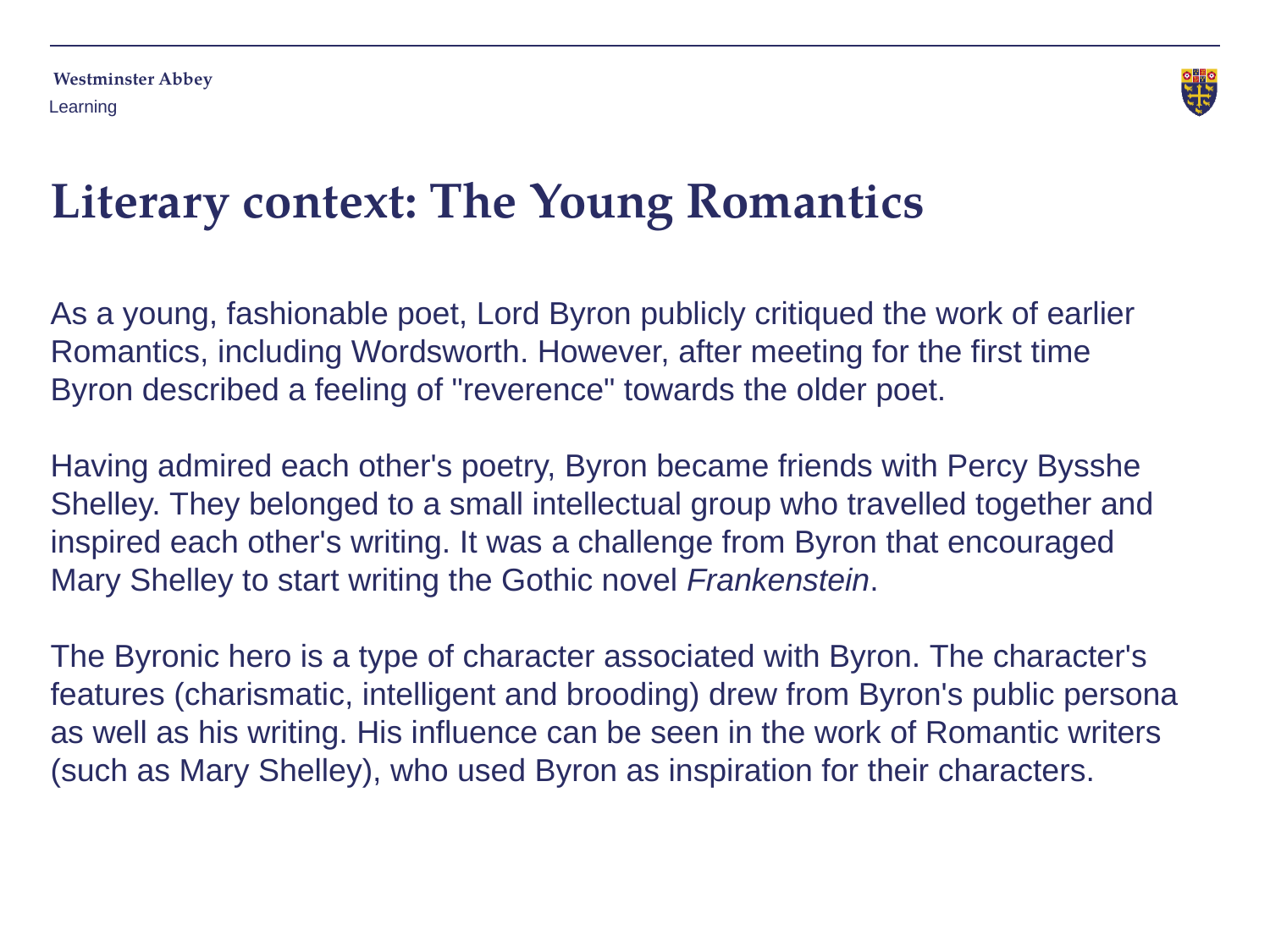

Learning
# Literary context: The Young Romantics
As a young, fashionable poet, Lord Byron publicly critiqued the work of earlier Romantics, including Wordsworth. However, after meeting for the first time Byron described a feeling of "reverence" towards the older poet.

Having admired each other's poetry, Byron became friends with Percy Bysshe Shelley. They belonged to a small intellectual group who travelled together and inspired each other's writing. It was a challenge from Byron that encouraged Mary Shelley to start writing the Gothic novel Frankenstein.

The Byronic hero is a type of character associated with Byron. The character's features (charismatic, intelligent and brooding) drew from Byron's public persona as well as his writing. His influence can be seen in the work of Romantic writers (such as Mary Shelley), who used Byron as inspiration for their characters.